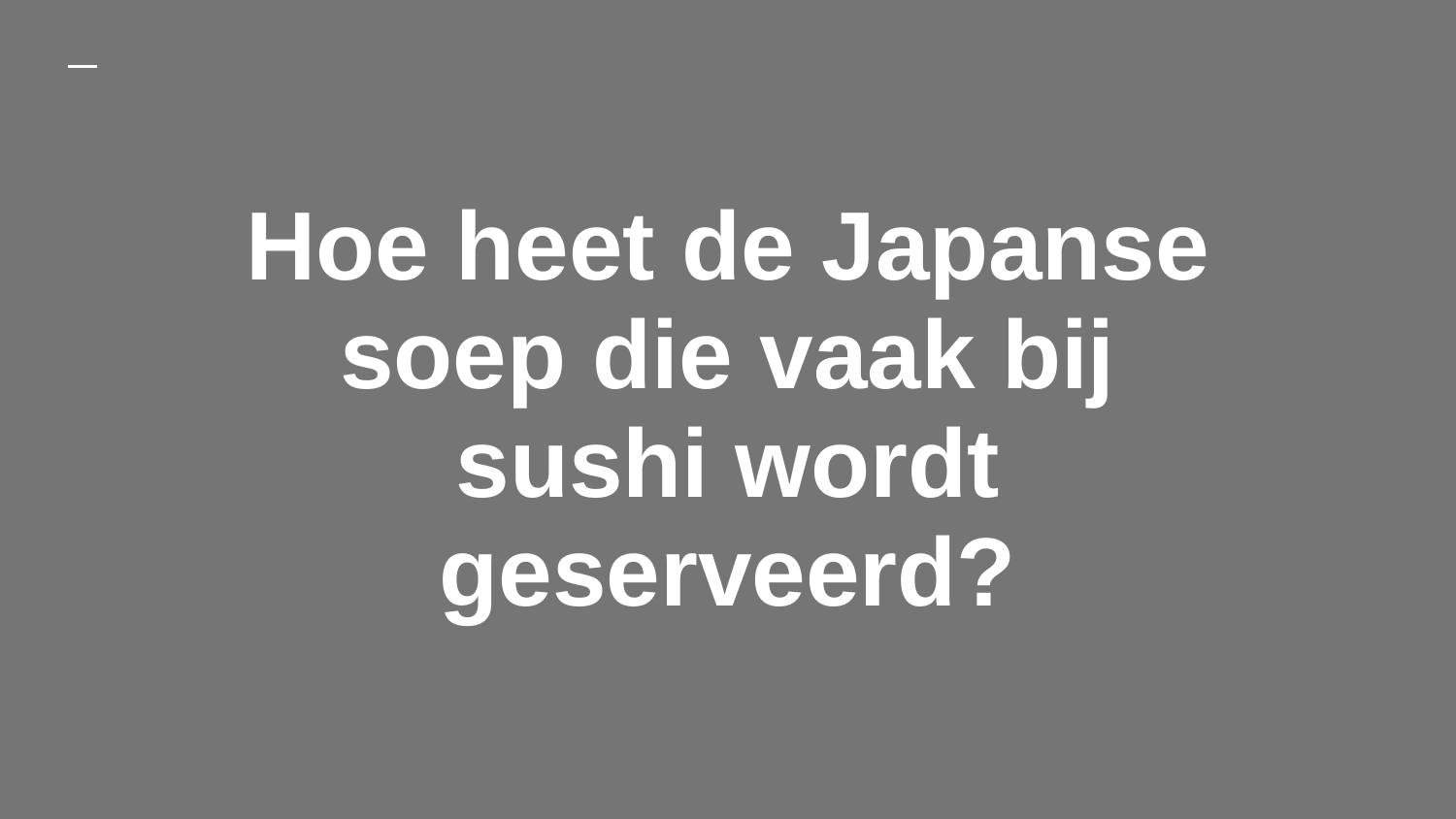

# Hoe heet de Japanse soep die vaak bij sushi wordt geserveerd?